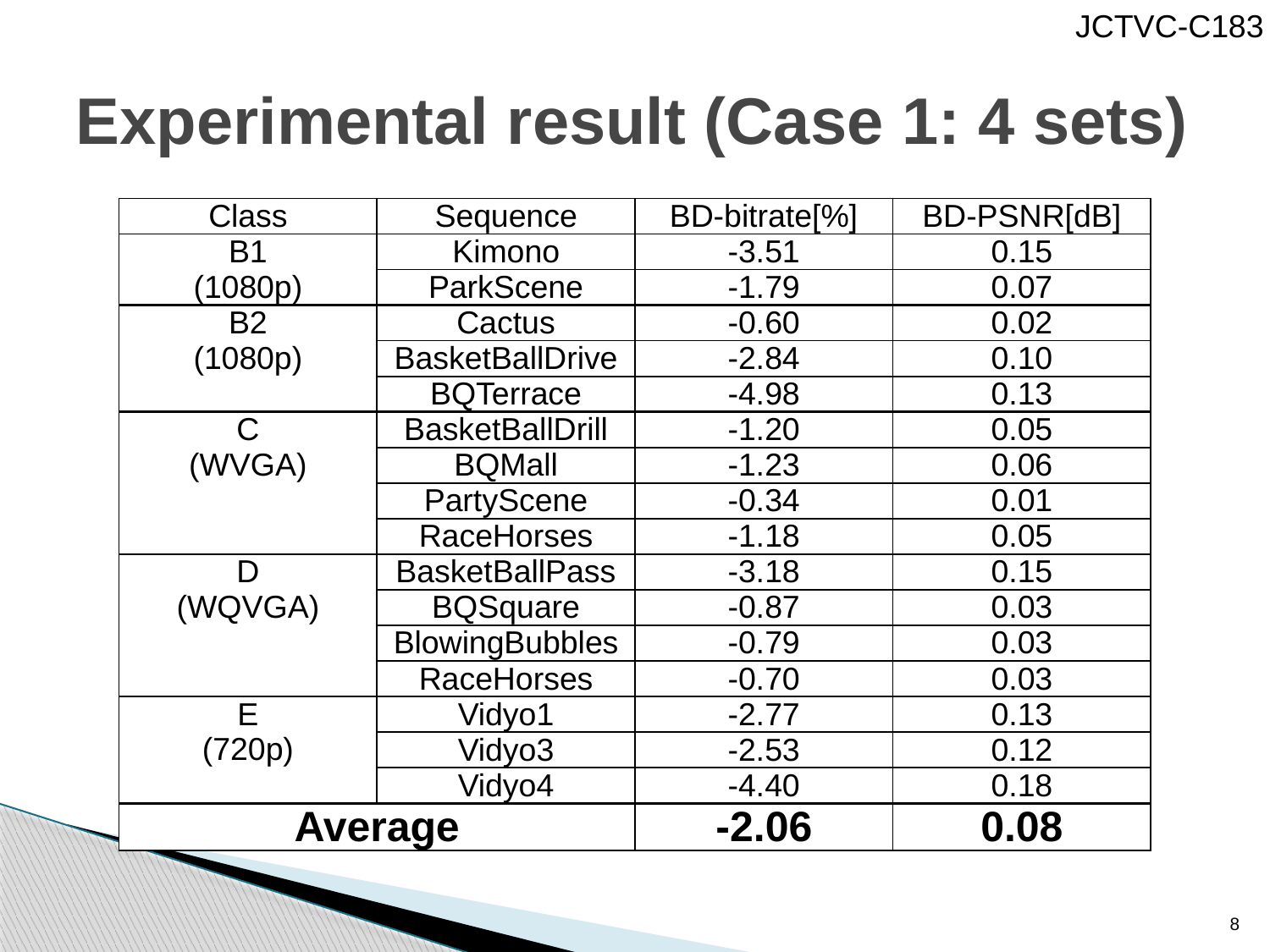

# Experimental result (Case 1: 4 sets)
| Class | Sequence | BD-bitrate[%] | BD-PSNR[dB] |
| --- | --- | --- | --- |
| B1 (1080p) | Kimono | -3.51 | 0.15 |
|  | ParkScene | -1.79 | 0.07 |
| B2 (1080p) | Cactus | -0.60 | 0.02 |
|  | BasketBallDrive | -2.84 | 0.10 |
|  | BQTerrace | -4.98 | 0.13 |
| C (WVGA) | BasketBallDrill | -1.20 | 0.05 |
|  | BQMall | -1.23 | 0.06 |
|  | PartyScene | -0.34 | 0.01 |
|  | RaceHorses | -1.18 | 0.05 |
| D (WQVGA) | BasketBallPass | -3.18 | 0.15 |
|  | BQSquare | -0.87 | 0.03 |
|  | BlowingBubbles | -0.79 | 0.03 |
|  | RaceHorses | -0.70 | 0.03 |
| E (720p) | Vidyo1 | -2.77 | 0.13 |
|  | Vidyo3 | -2.53 | 0.12 |
|  | Vidyo4 | -4.40 | 0.18 |
| Average |  | -2.06 | 0.08 |
8